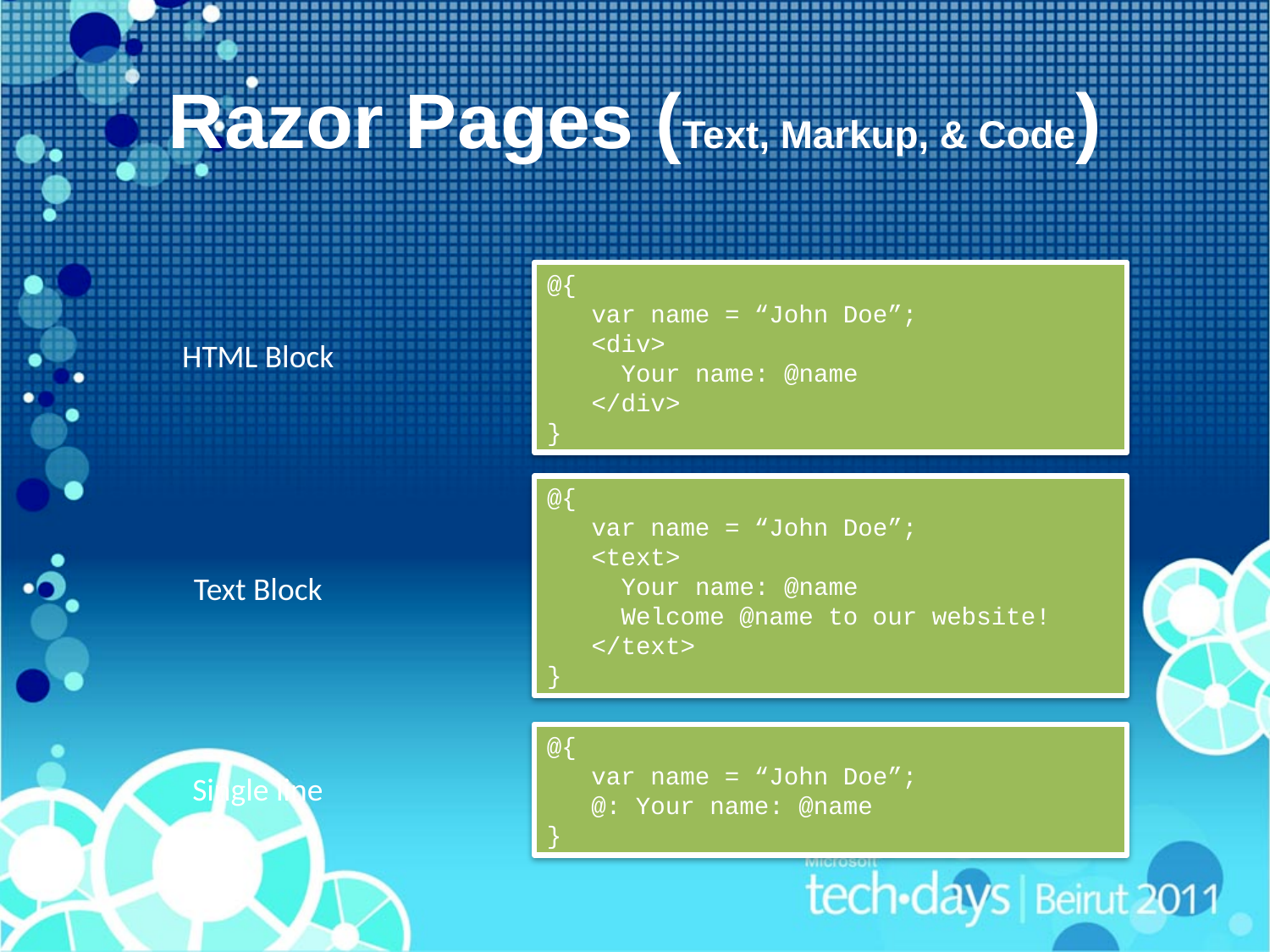

# Razor Pages (Text, Markup, & Code)
@{
   var name = “John Doe”;
   <div>
     Your name: @name
   </div>
}
HTML Block
@{
   var name = “John Doe”;
   <text>
     Your name: @name
     Welcome @name to our website!
   </text>
}
Text Block
@{
   var name = “John Doe”;
   @: Your name: @name
}
Single line